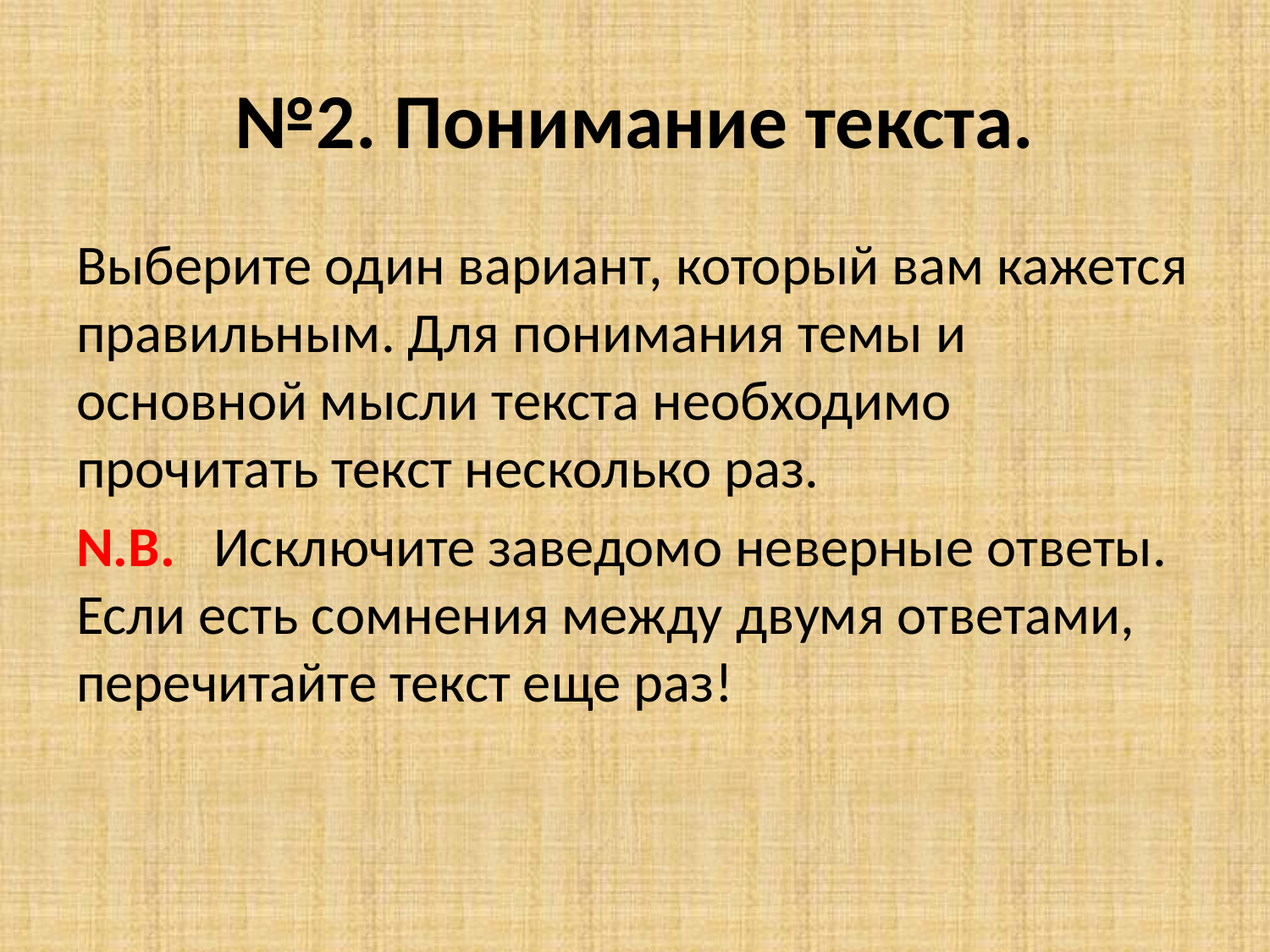

# №2. Понимание текста.
Выберите один вариант, который вам кажется правильным. Для понимания темы и основной мысли текста необходимо прочитать текст несколько раз.
N.B.   Исключите заведомо неверные ответы. Если есть сомнения между двумя ответами, перечитайте текст еще раз!